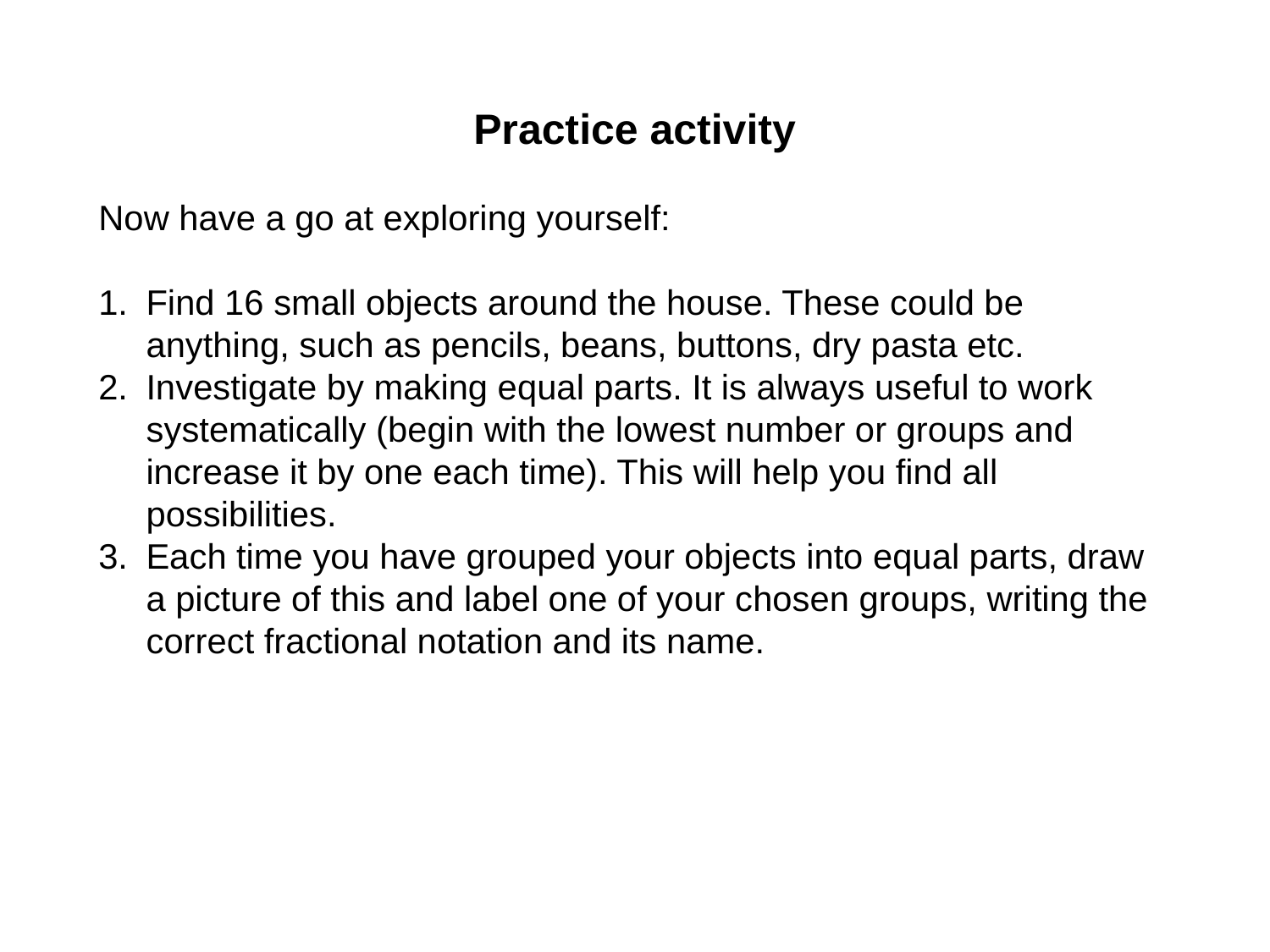

#
Practice activity

Now have a go at exploring yourself:

Find 16 small objects around the house. These could be anything, such as pencils, beans, buttons, dry pasta etc.
Investigate by making equal parts. It is always useful to work systematically (begin with the lowest number or groups and increase it by one each time). This will help you find all possibilities.
Each time you have grouped your objects into equal parts, draw a picture of this and label one of your chosen groups, writing the correct fractional notation and its name.